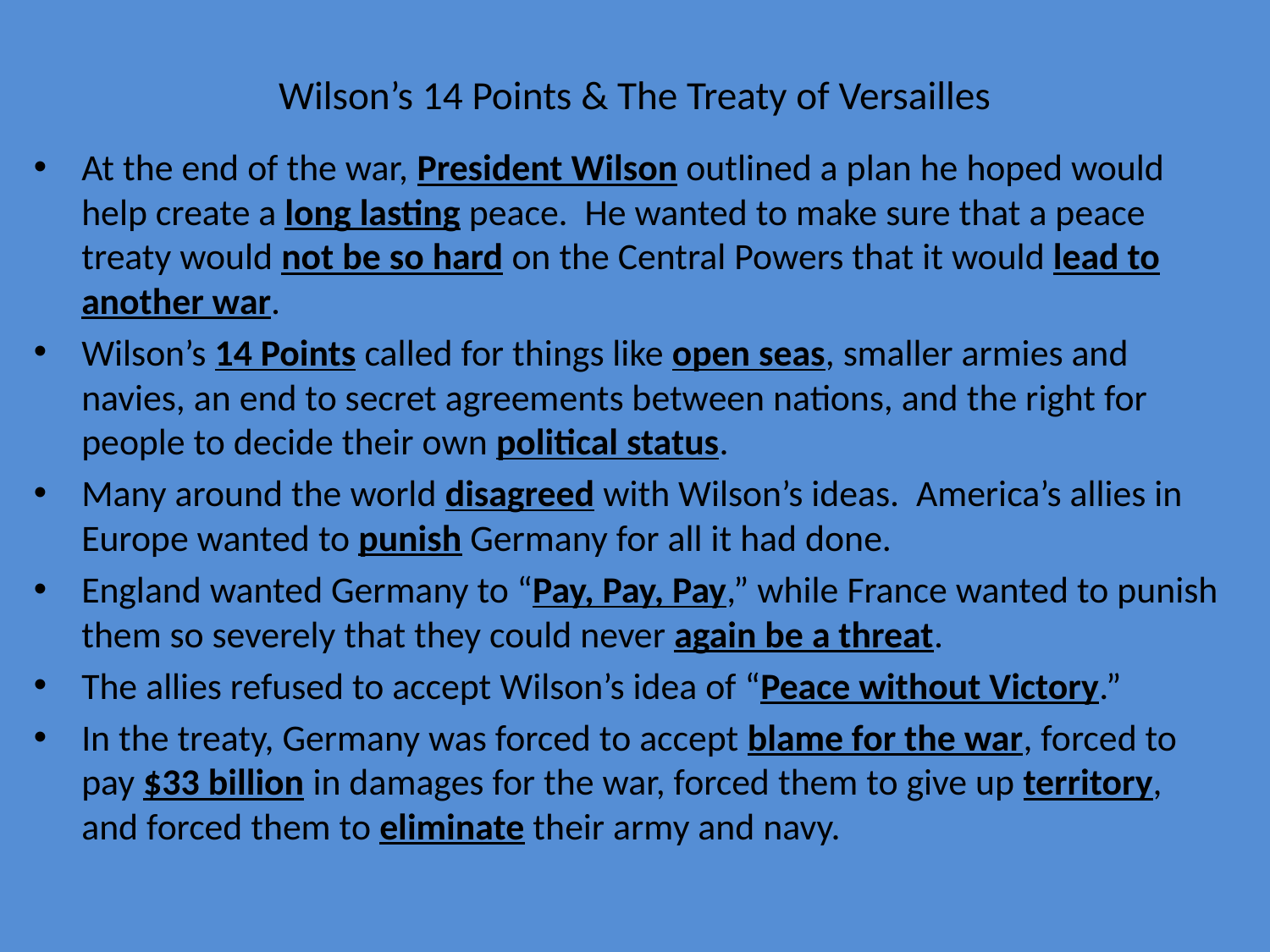

# Wilson’s 14 Points & The Treaty of Versailles
At the end of the war, President Wilson outlined a plan he hoped would help create a long lasting peace.  He wanted to make sure that a peace treaty would not be so hard on the Central Powers that it would lead to another war.
Wilson’s 14 Points called for things like open seas, smaller armies and navies, an end to secret agreements between nations, and the right for people to decide their own political status.
Many around the world disagreed with Wilson’s ideas.  America’s allies in Europe wanted to punish Germany for all it had done.
England wanted Germany to “Pay, Pay, Pay,” while France wanted to punish them so severely that they could never again be a threat.
The allies refused to accept Wilson’s idea of “Peace without Victory.”
In the treaty, Germany was forced to accept blame for the war, forced to pay $33 billion in damages for the war, forced them to give up territory, and forced them to eliminate their army and navy.